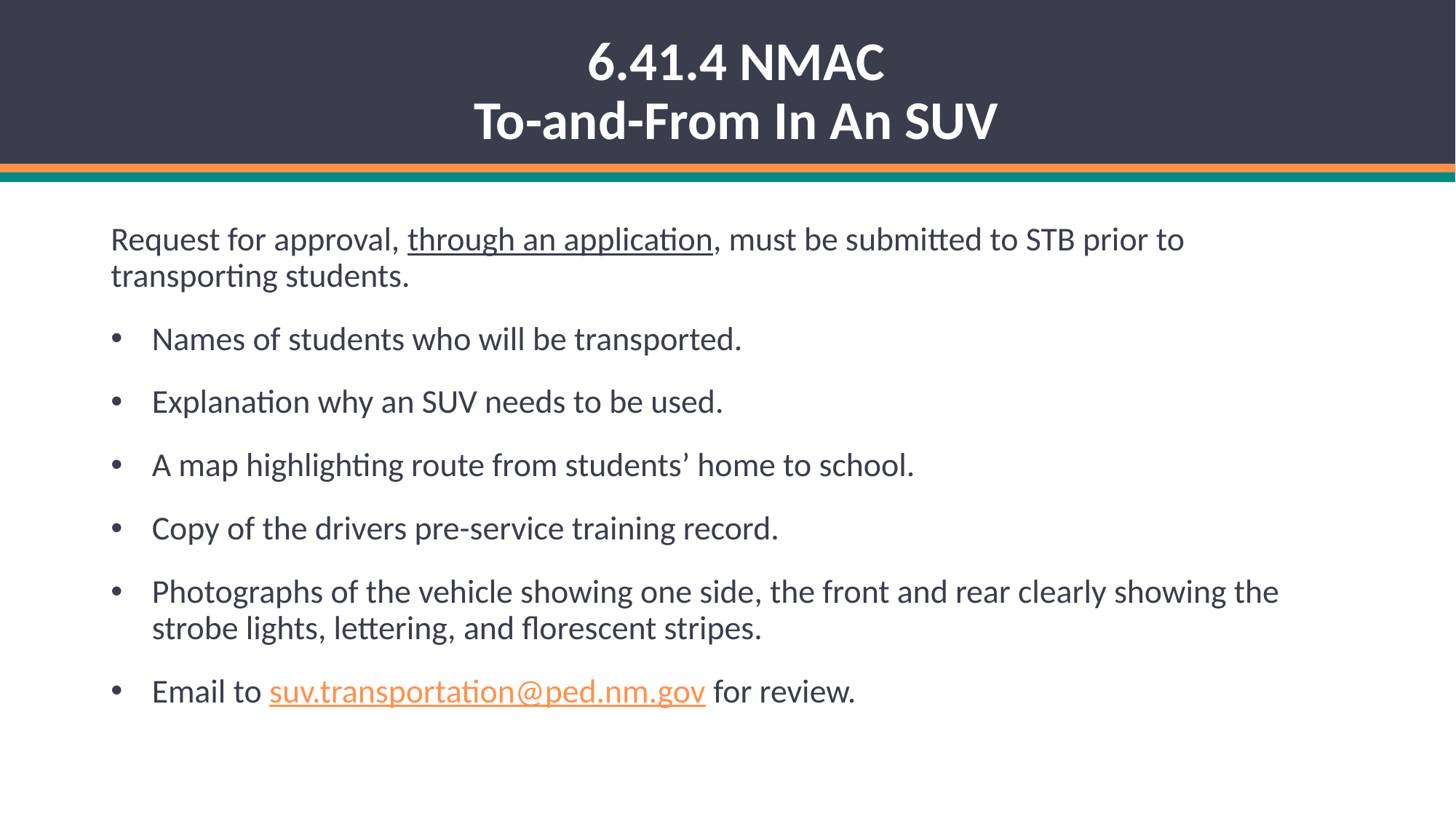

# 6.41.4 NMAC To-and-From In An SUV
Request for approval, through an application, must be submitted to STB prior to transporting students.
Names of students who will be transported.
Explanation why an SUV needs to be used.
A map highlighting route from students’ home to school.
Copy of the drivers pre-service training record.
Photographs of the vehicle showing one side, the front and rear clearly showing the strobe lights, lettering, and florescent stripes.
Email to suv.transportation@ped.nm.gov for review.